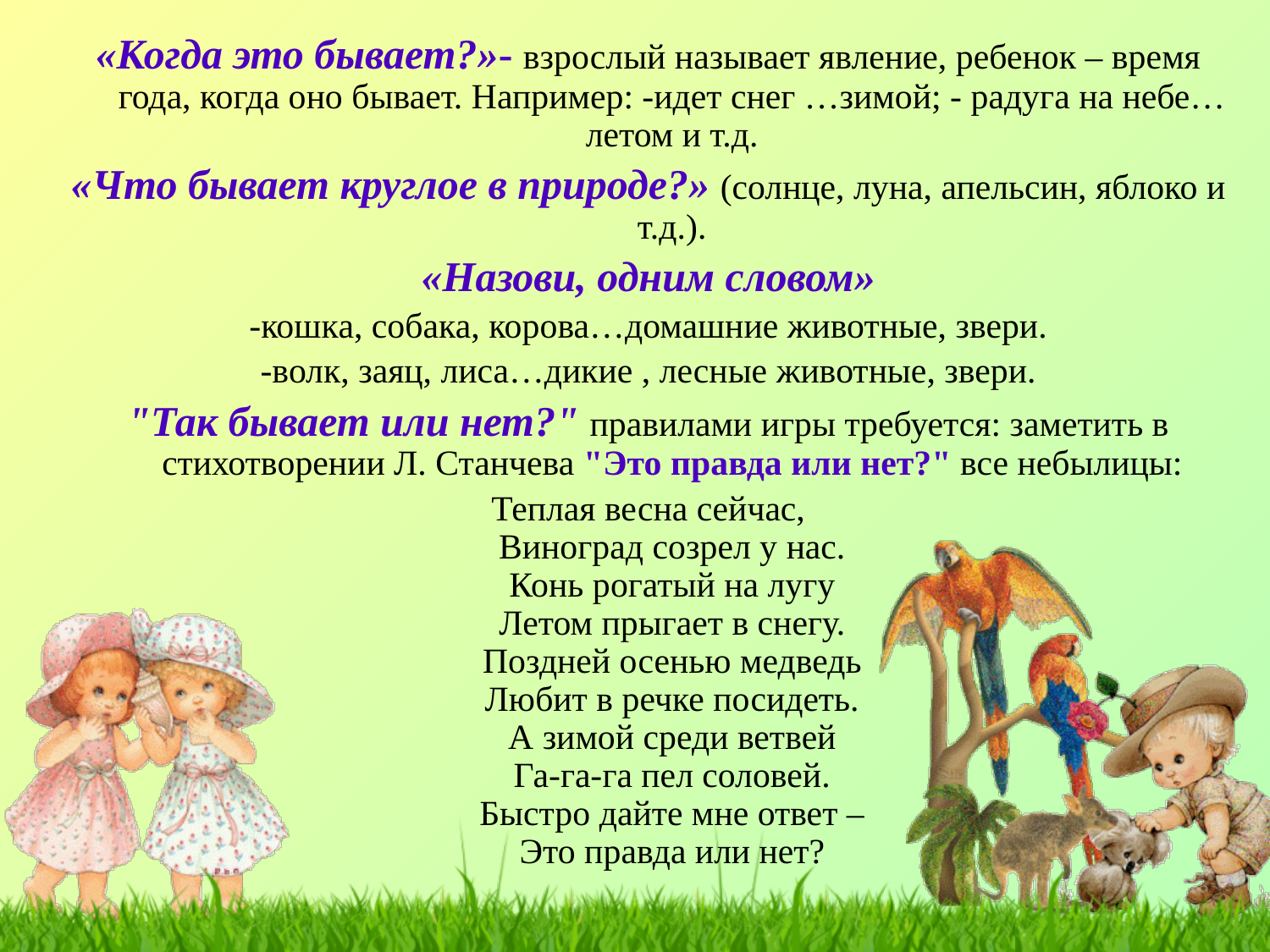

«Когда это бывает?»- взрослый называет явление, ребенок – время года, когда оно бывает. Например: -идет снег …зимой; - радуга на небе… летом и т.д.
«Что бывает круглое в природе?» (солнце, луна, апельсин, яблоко и т.д.).
«Назови, одним словом»
-кошка, собака, корова…домашние животные, звери.
-волк, заяц, лиса…дикие , лесные животные, звери.
"Так бывает или нет?" правилами игры требуется: заметить в стихотворении Л. Станчева "Это правда или нет?" все небылицы:
Теплая весна сейчас,
Виноград созрел у нас.
Конь рогатый на лугу
Летом прыгает в снегу.
Поздней осенью медведь
Любит в речке посидеть.
А зимой среди ветвей
Га-га-га пел соловей.
Быстро дайте мне ответ –
Это правда или нет?